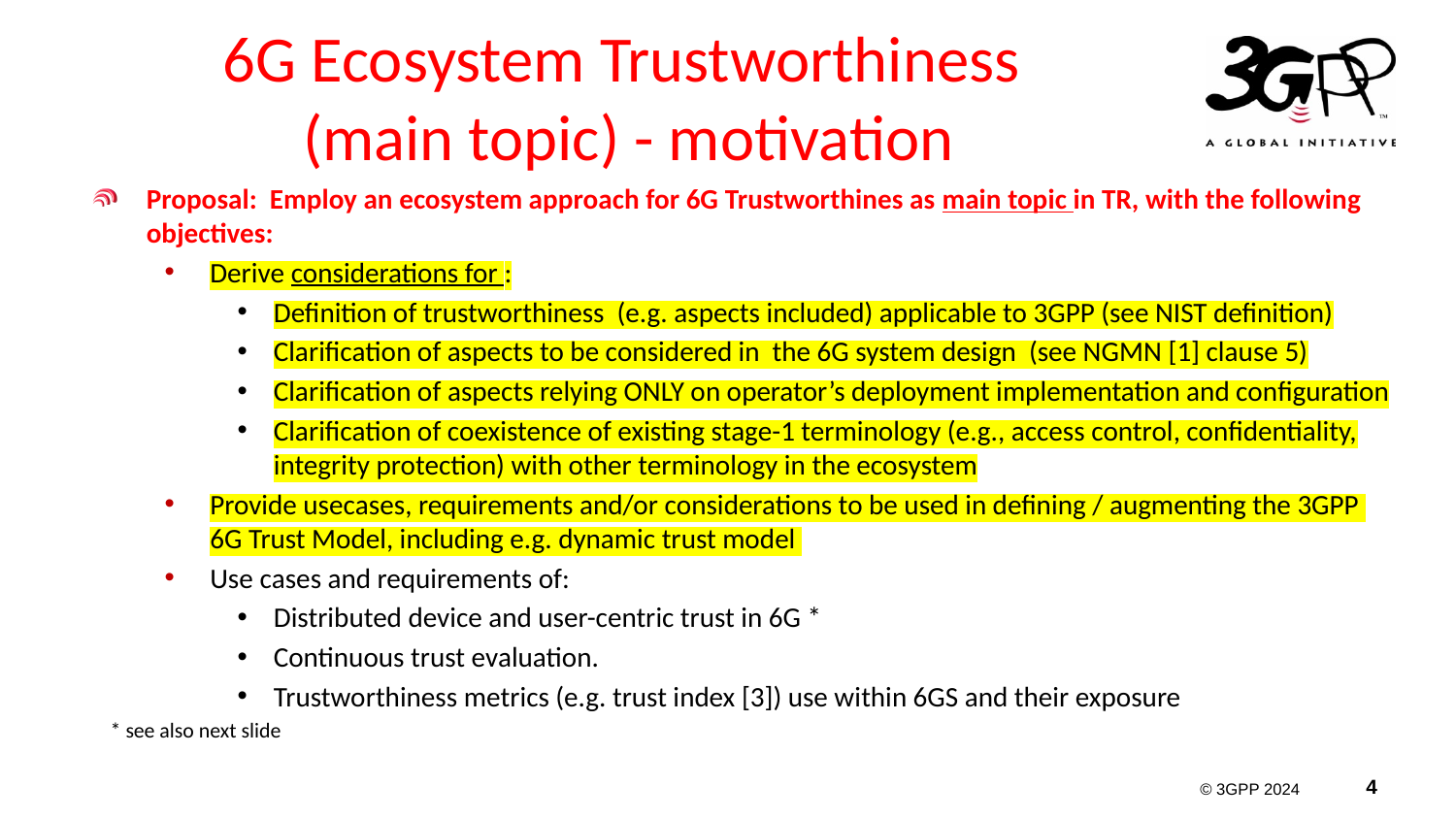

# 6G Ecosystem Trustworthiness (main topic) - motivation
Proposal:  Employ an ecosystem approach for 6G Trustworthines as main topic in TR, with the following objectives:
Derive considerations for :
Definition of trustworthiness  (e.g. aspects included) applicable to 3GPP (see NIST definition)
Clarification of aspects to be considered in  the 6G system design  (see NGMN [1] clause 5)
Clarification of aspects relying ONLY on operator’s deployment implementation and configuration
Clarification of coexistence of existing stage-1 terminology (e.g., access control, confidentiality, integrity protection) with other terminology in the ecosystem
Provide usecases, requirements and/or considerations to be used in defining / augmenting the 3GPP  6G Trust Model, including e.g. dynamic trust model
Use cases and requirements of:
Distributed device and user-centric trust in 6G *
Continuous trust evaluation.
Trustworthiness metrics (e.g. trust index [3]) use within 6GS and their exposure
* see also next slide